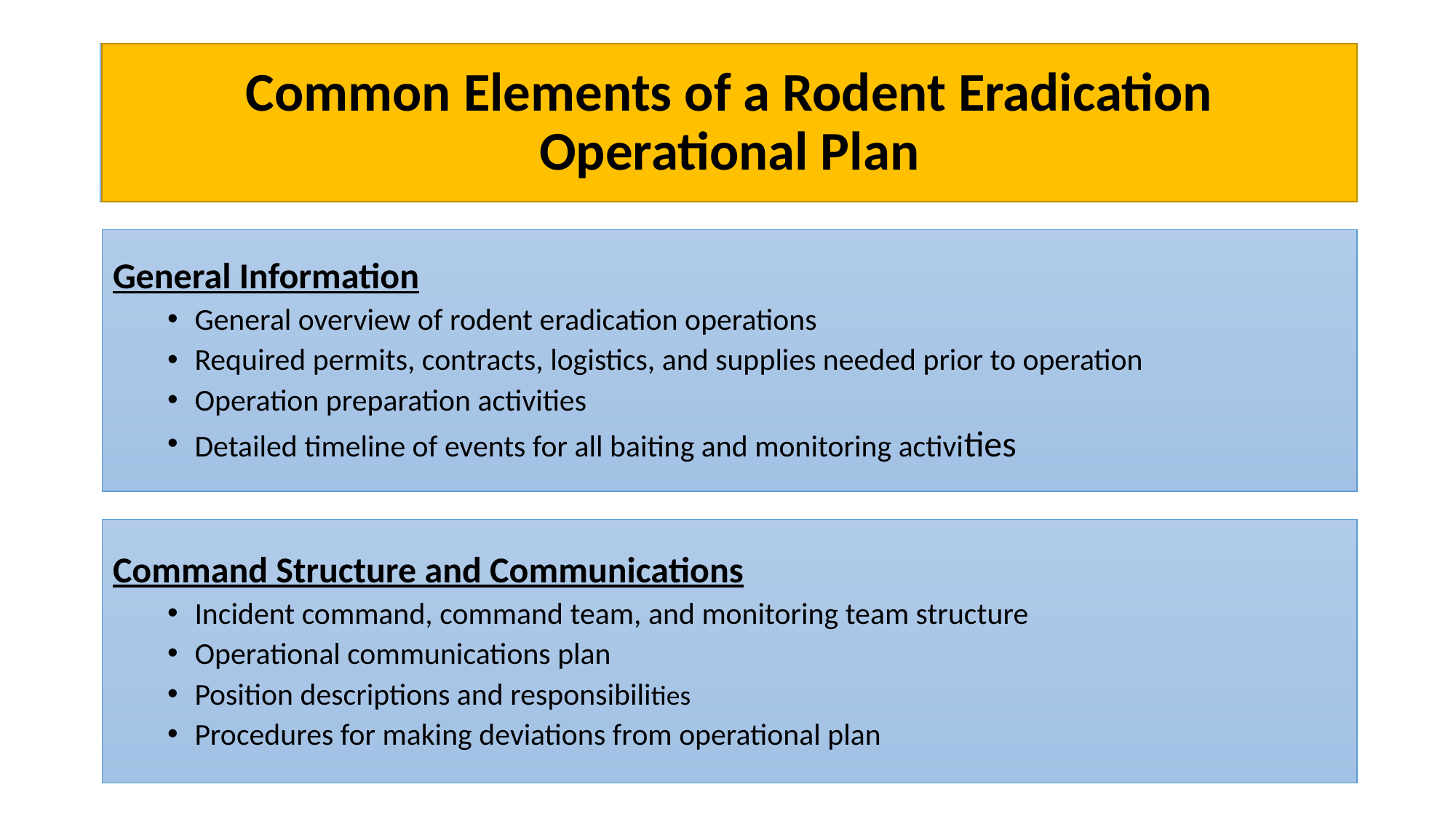

# Commons Elements of a Rodent Eradication Operations Plan
Common Elements of a Rodent Eradication
Operational Plan
General Information
General overview of rodent eradication operations
Required permits, contracts, logistics, and supplies needed prior to operation
Operation preparation activities
Detailed timeline of events for all baiting and monitoring activities
Command Structure and Communications
Incident command, command team, and monitoring team structure
Operational communications plan
Position descriptions and responsibilities
Procedures for making deviations from operational plan